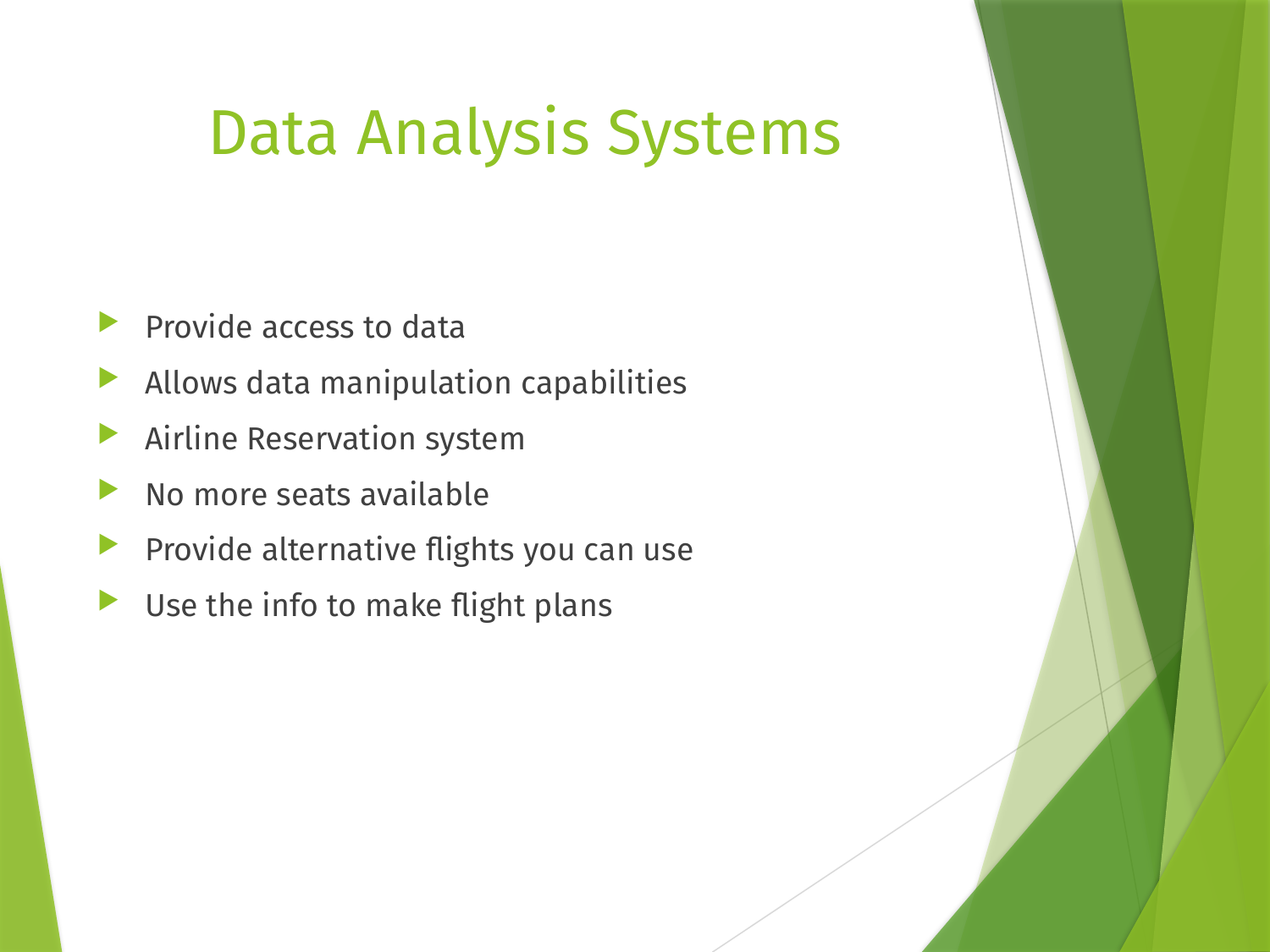

# Data Analysis Systems
Provide access to data
Allows data manipulation capabilities
Airline Reservation system
No more seats available
Provide alternative flights you can use
Use the info to make flight plans